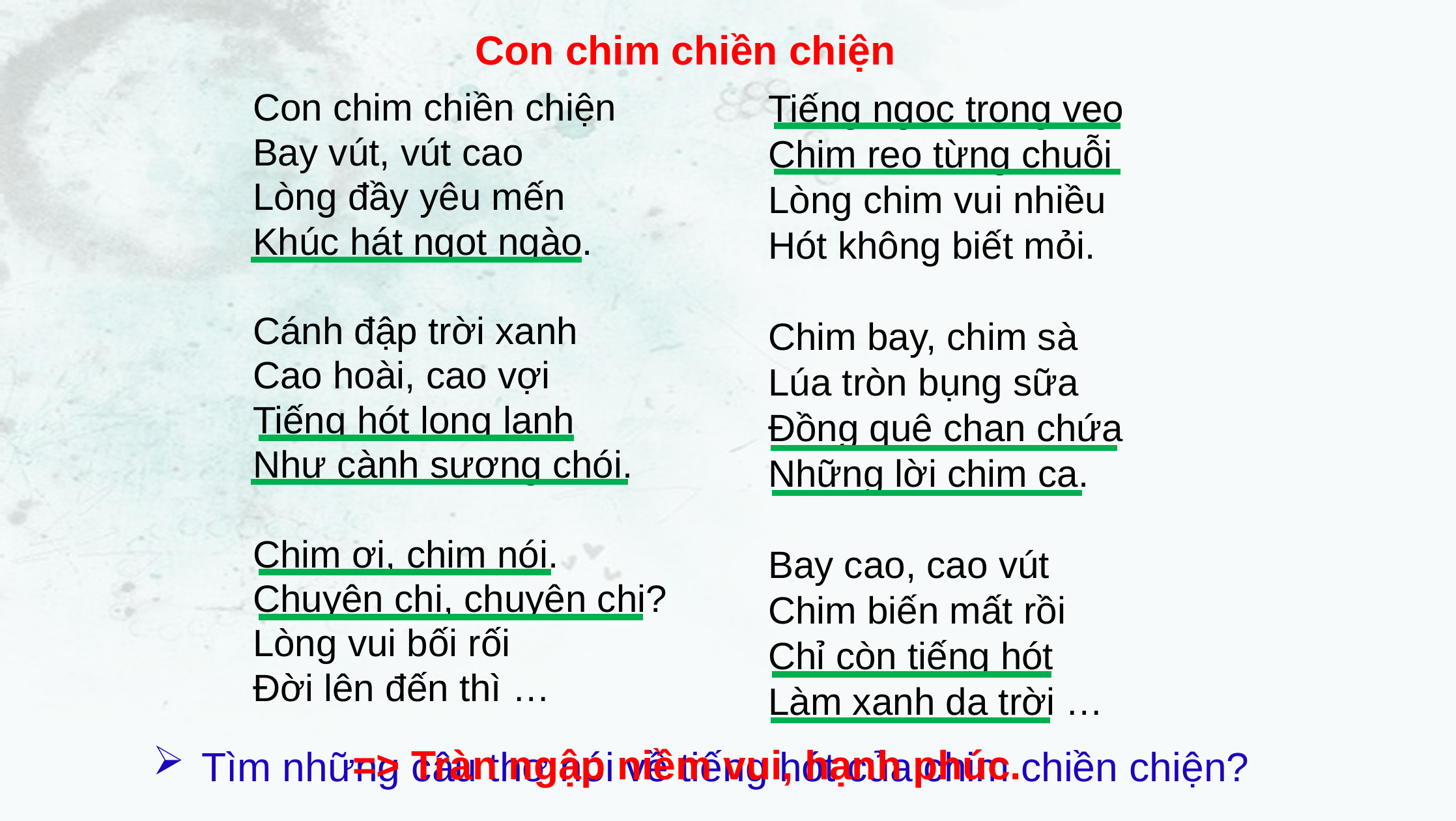

Con chim chiền chiện
Tiếng ngọc trong veo
Chim reo từng chuỗi
Lòng chim vui nhiều
Hót không biết mỏi.

Chim bay, chim sà
Lúa tròn bụng sữa
Đồng quê chan chứa
Những lời chim ca.

Bay cao, cao vút
Chim biến mất rồi
Chỉ còn tiếng hót
Làm xanh da trời …
Con chim chiền chiện
Bay vút, vút cao
Lòng đầy yêu mến
Khúc hát ngọt ngào.

Cánh đập trời xanh
Cao hoài, cao vợi
Tiếng hót long lanh
Như cành sương chói.

Chim ơi, chim nói.
Chuyện chi, chuyện chi?
Lòng vui bối rối
Đời lên đến thì …
=> Tràn ngập niềm vui, hạnh phúc.
Tìm những câu thơ nói về tiếng hót của chim chiền chiện?